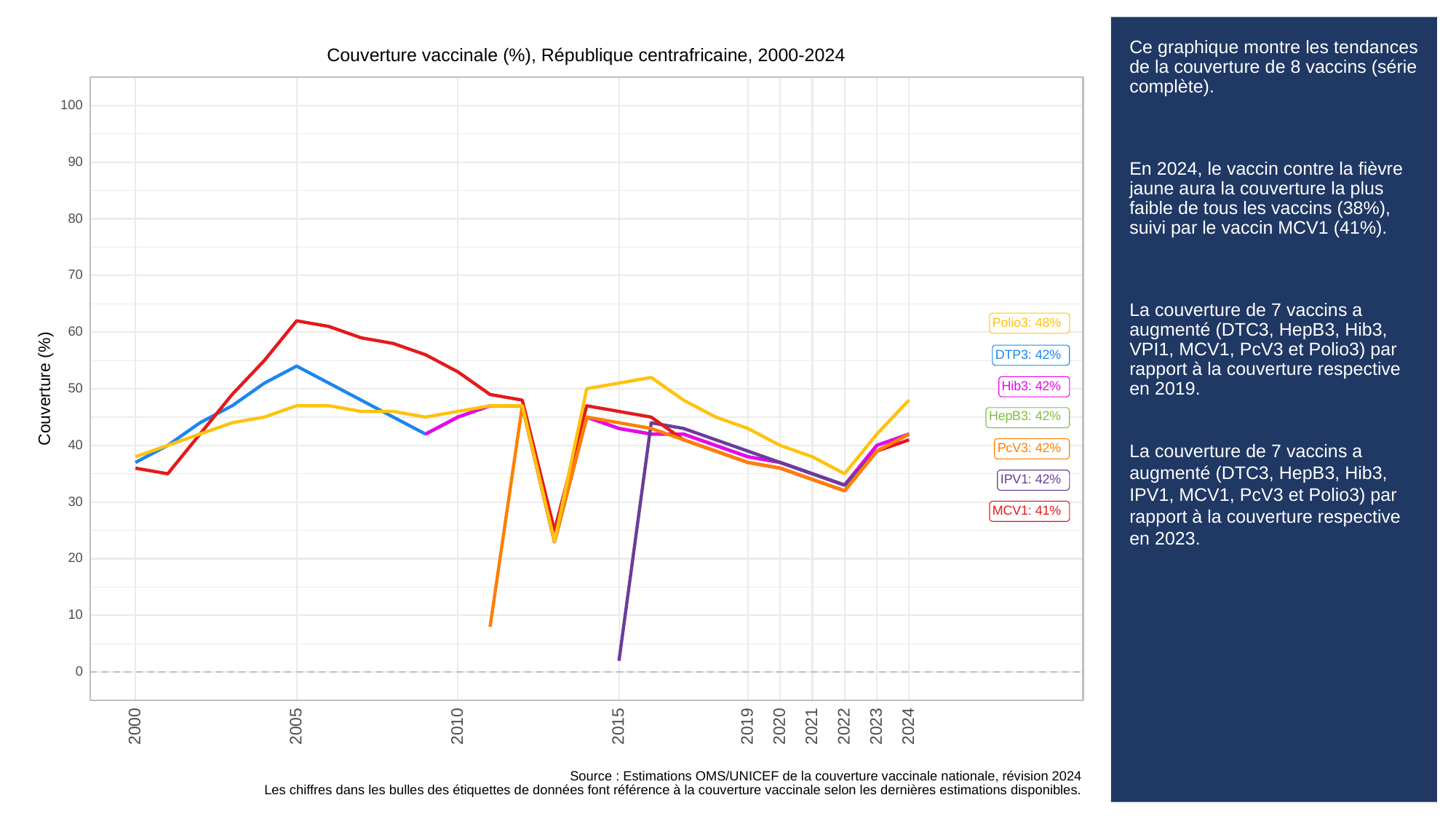

# Ce graphique montre les tendances de la couverture de 8 vaccins (série complète).

En 2024, le vaccin contre la fièvre jaune aura la couverture la plus faible de tous les vaccins (38%), suivi par le vaccin MCV1 (41%).

La couverture de 7 vaccins a augmenté (DTC3, HepB3, Hib3, VPI1, MCV1, PcV3 et Polio3) par rapport à la couverture respective en 2019.

La couverture de 7 vaccins a augmenté (DTC3, HepB3, Hib3, IPV1, MCV1, PcV3 et Polio3) par rapport à la couverture respective en 2023.

Couverture vaccinale (%), République centrafricaine, 2000-2024

100

90

80

70

Polio3: 48%

60

DTP3: 42%

Couverture (%)
Hib3: 42%
50

HepB3: 42%

40

PcV3: 42%

IPV1: 42%
30

MCV1: 41%

20

10

0

2023
2000
2005
2010
2015
2019
2020
2021
2022
2024
Source : Estimations OMS/UNICEF de la couverture vaccinale nationale, révision 2024
Les chiffres dans les bulles des étiquettes de données font référence à la couverture vaccinale selon les dernières estimations disponibles.